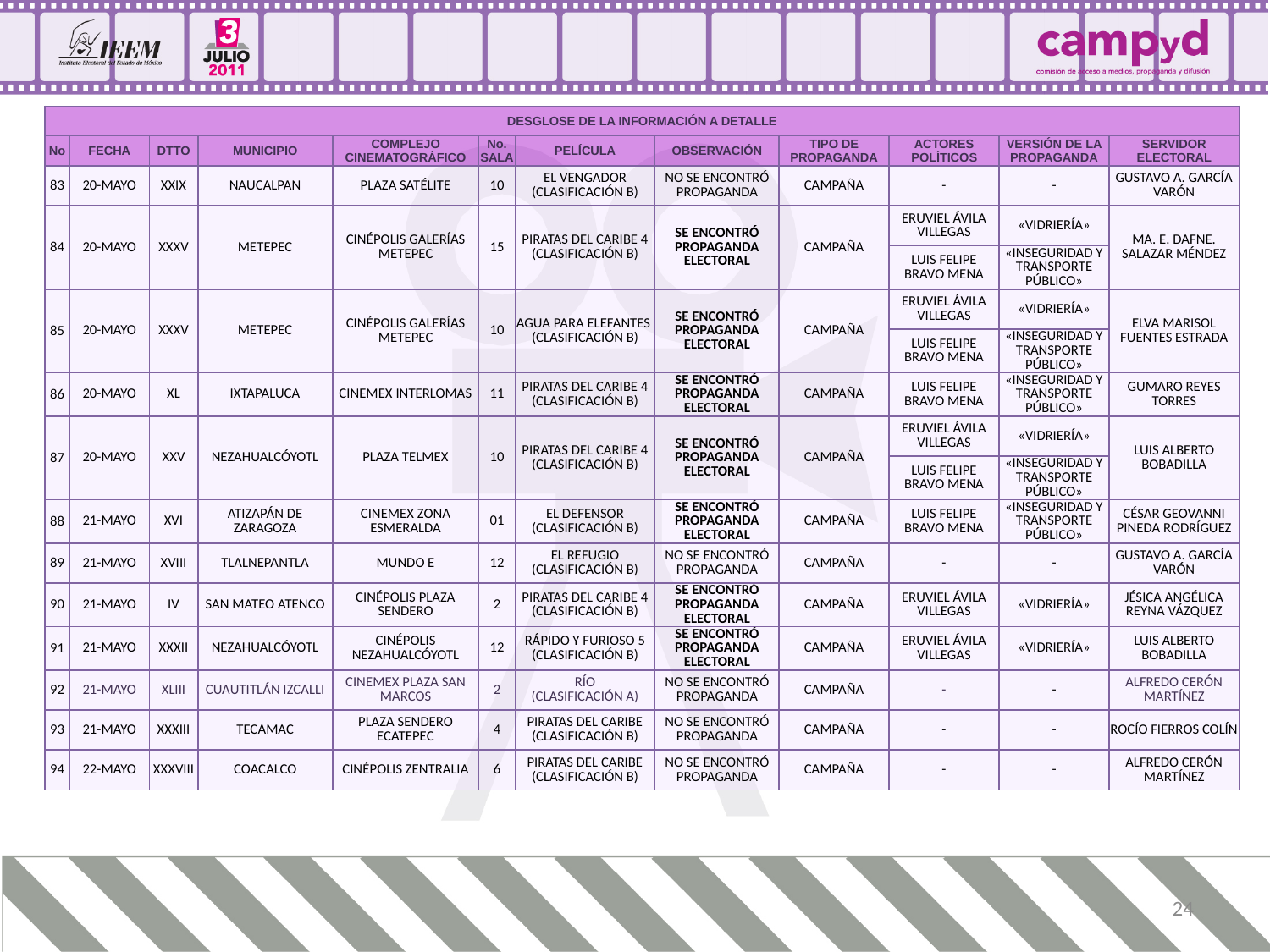

| DESGLOSE DE LA INFORMACIÓN A DETALLE |  |  |  |  |  |  |  |  |  |  |  |
| --- | --- | --- | --- | --- | --- | --- | --- | --- | --- | --- | --- |
| No | FECHA | DTTO | MUNICIPIO | COMPLEJO CINEMATOGRÁFICO | No. SALA | PELÍCULA | OBSERVACIÓN | TIPO DE PROPAGANDA | ACTORES POLÍTICOS | VERSIÓN DE LA PROPAGANDA | SERVIDOR ELECTORAL |
| 83 | 20-MAYO | XXIX | NAUCALPAN | PLAZA SATÉLITE | 10 | EL VENGADOR (CLASIFICACIÓN B) | NO SE ENCONTRÓ PROPAGANDA | CAMPAÑA | - | - | GUSTAVO A. GARCÍA VARÓN |
| 84 | 20-MAYO | XXXV | METEPEC | CINÉPOLIS GALERÍAS METEPEC | 15 | PIRATAS DEL CARIBE 4 (CLASIFICACIÓN B) | SE ENCONTRÓ PROPAGANDA ELECTORAL | CAMPAÑA | ERUVIEL ÁVILA VILLEGAS | «VIDRIERÍA» | MA. E. DAFNE. SALAZAR MÉNDEZ |
|  |  |  |  |  |  |  |  |  | LUIS FELIPE BRAVO MENA | «INSEGURIDAD Y TRANSPORTE PÚBLICO» |  |
| 85 | 20-MAYO | XXXV | METEPEC | CINÉPOLIS GALERÍAS METEPEC | 10 | AGUA PARA ELEFANTES (CLASIFICACIÓN B) | SE ENCONTRÓ PROPAGANDA ELECTORAL | CAMPAÑA | ERUVIEL ÁVILA VILLEGAS | «VIDRIERÍA» | ELVA MARISOL FUENTES ESTRADA |
|  |  |  |  |  |  |  |  |  | LUIS FELIPE BRAVO MENA | «INSEGURIDAD Y TRANSPORTE PÚBLICO» |  |
| 86 | 20-MAYO | XL | IXTAPALUCA | CINEMEX INTERLOMAS | 11 | PIRATAS DEL CARIBE 4 (CLASIFICACIÓN B) | SE ENCONTRÓ PROPAGANDA ELECTORAL | CAMPAÑA | LUIS FELIPE BRAVO MENA | «INSEGURIDAD Y TRANSPORTE PÚBLICO» | GUMARO REYES TORRES |
| 87 | 20-MAYO | XXV | NEZAHUALCÓYOTL | PLAZA TELMEX | 10 | PIRATAS DEL CARIBE 4 (CLASIFICACIÓN B) | SE ENCONTRÓ PROPAGANDA ELECTORAL | CAMPAÑA | ERUVIEL ÁVILA VILLEGAS | «VIDRIERÍA» | LUIS ALBERTO BOBADILLA |
|  |  |  |  |  |  |  |  |  | LUIS FELIPE BRAVO MENA | «INSEGURIDAD Y TRANSPORTE PÚBLICO» |  |
| 88 | 21-MAYO | XVI | ATIZAPÁN DE ZARAGOZA | CINEMEX ZONA ESMERALDA | 01 | EL DEFENSOR (CLASIFICACIÓN B) | SE ENCONTRÓ PROPAGANDA ELECTORAL | CAMPAÑA | LUIS FELIPE BRAVO MENA | «INSEGURIDAD Y TRANSPORTE PÚBLICO» | CÉSAR GEOVANNI PINEDA RODRÍGUEZ |
| 89 | 21-MAYO | XVIII | TLALNEPANTLA | MUNDO E | 12 | EL REFUGIO (CLASIFICACIÓN B) | NO SE ENCONTRÓ PROPAGANDA | CAMPAÑA | - | - | GUSTAVO A. GARCÍA VARÓN |
| 90 | 21-MAYO | IV | SAN MATEO ATENCO | CINÉPOLIS PLAZA SENDERO | 2 | PIRATAS DEL CARIBE 4 (CLASIFICACIÓN B) | SE ENCONTRÓ PROPAGANDA ELECTORAL | CAMPAÑA | ERUVIEL ÁVILA VILLEGAS | «VIDRIERÍA» | JÉSICA ANGÉLICA REYNA VÁZQUEZ |
| 91 | 21-MAYO | XXXII | NEZAHUALCÓYOTL | CINÉPOLIS NEZAHUALCÓYOTL | 12 | RÁPIDO Y FURIOSO 5 (CLASIFICACIÓN B) | SE ENCONTRÓ PROPAGANDA ELECTORAL | CAMPAÑA | ERUVIEL ÁVILA VILLEGAS | «VIDRIERÍA» | LUIS ALBERTO BOBADILLA |
| 92 | 21-MAYO | XLIII | CUAUTITLÁN IZCALLI | CINEMEX PLAZA SAN MARCOS | 2 | RÍO (CLASIFICACIÓN A) | NO SE ENCONTRÓ PROPAGANDA | CAMPAÑA | - | - | ALFREDO CERÓN MARTÍNEZ |
| 93 | 21-MAYO | XXXIII | TECAMAC | PLAZA SENDERO ECATEPEC | 4 | PIRATAS DEL CARIBE (CLASIFICACIÓN B) | NO SE ENCONTRÓ PROPAGANDA | CAMPAÑA | - | - | ROCÍO FIERROS COLÍN |
| 94 | 22-MAYO | XXXVIII | COACALCO | CINÉPOLIS ZENTRALIA | 6 | PIRATAS DEL CARIBE (CLASIFICACIÓN B) | NO SE ENCONTRÓ PROPAGANDA | CAMPAÑA | - | - | ALFREDO CERÓN MARTÍNEZ |
24